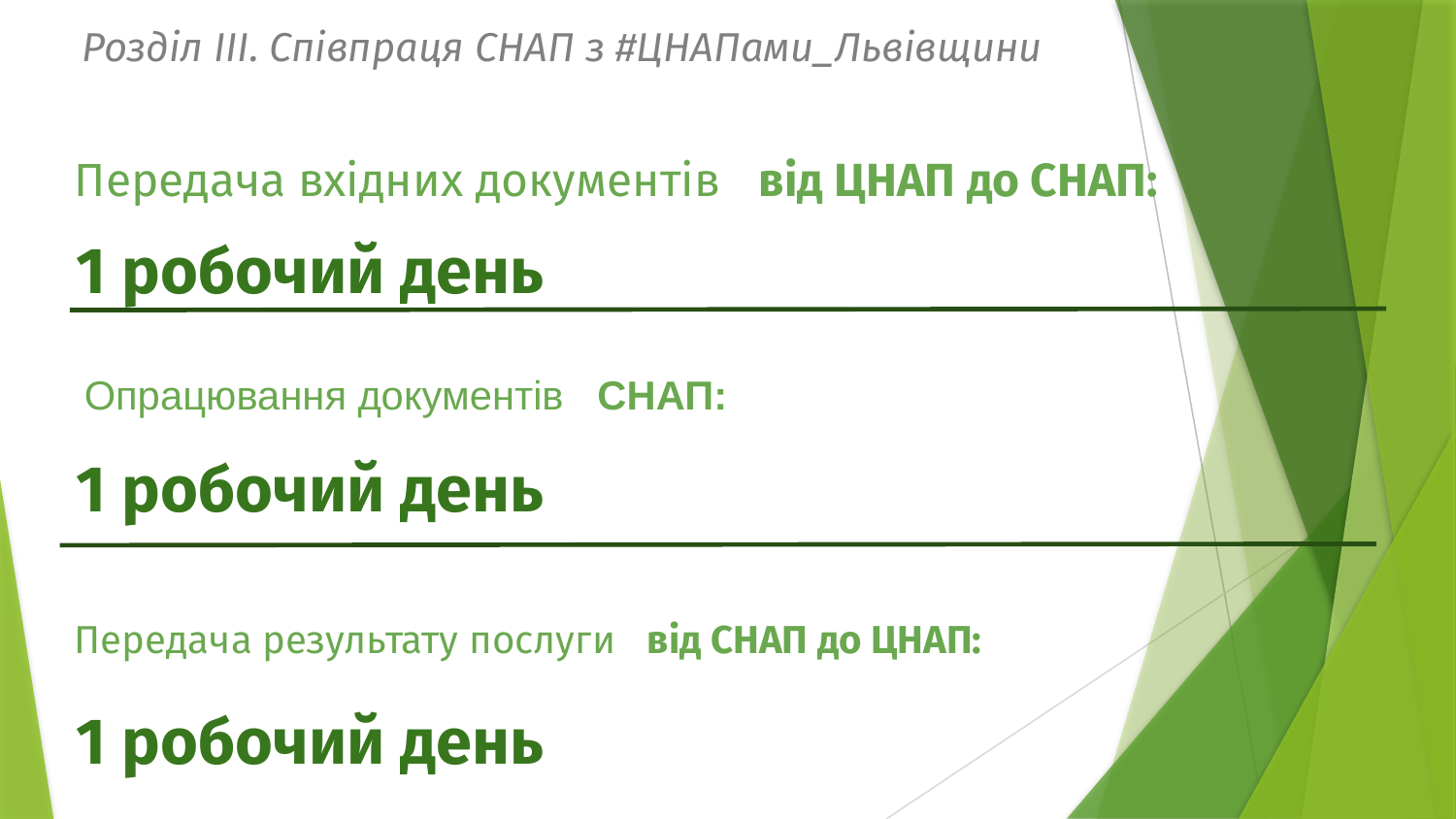

Розділ ІІІ. Співпраця СНАП з #ЦНАПами_Львівщини
# Передача вхідних документів   від ЦНАП до СНАП:
1 робочий день
Опрацювання документів   СНАП:

1 робочий день
Передача результату послуги   від СНАП до ЦНАП:
1 робочий день